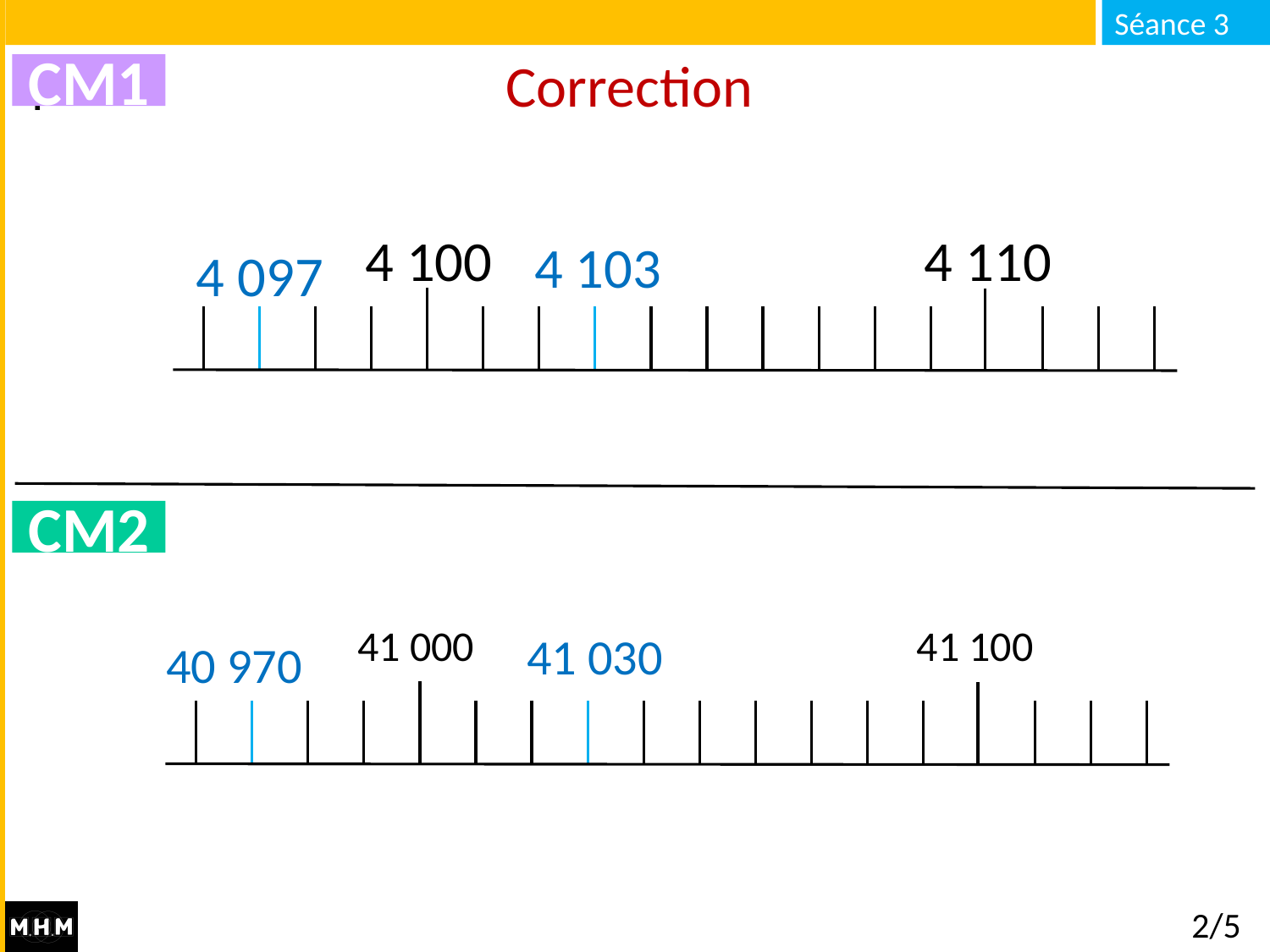

# Correction
CM1
4 100
4 110
4 103
4 097
CM2
41 000
41 100
41 030
40 970
2/5